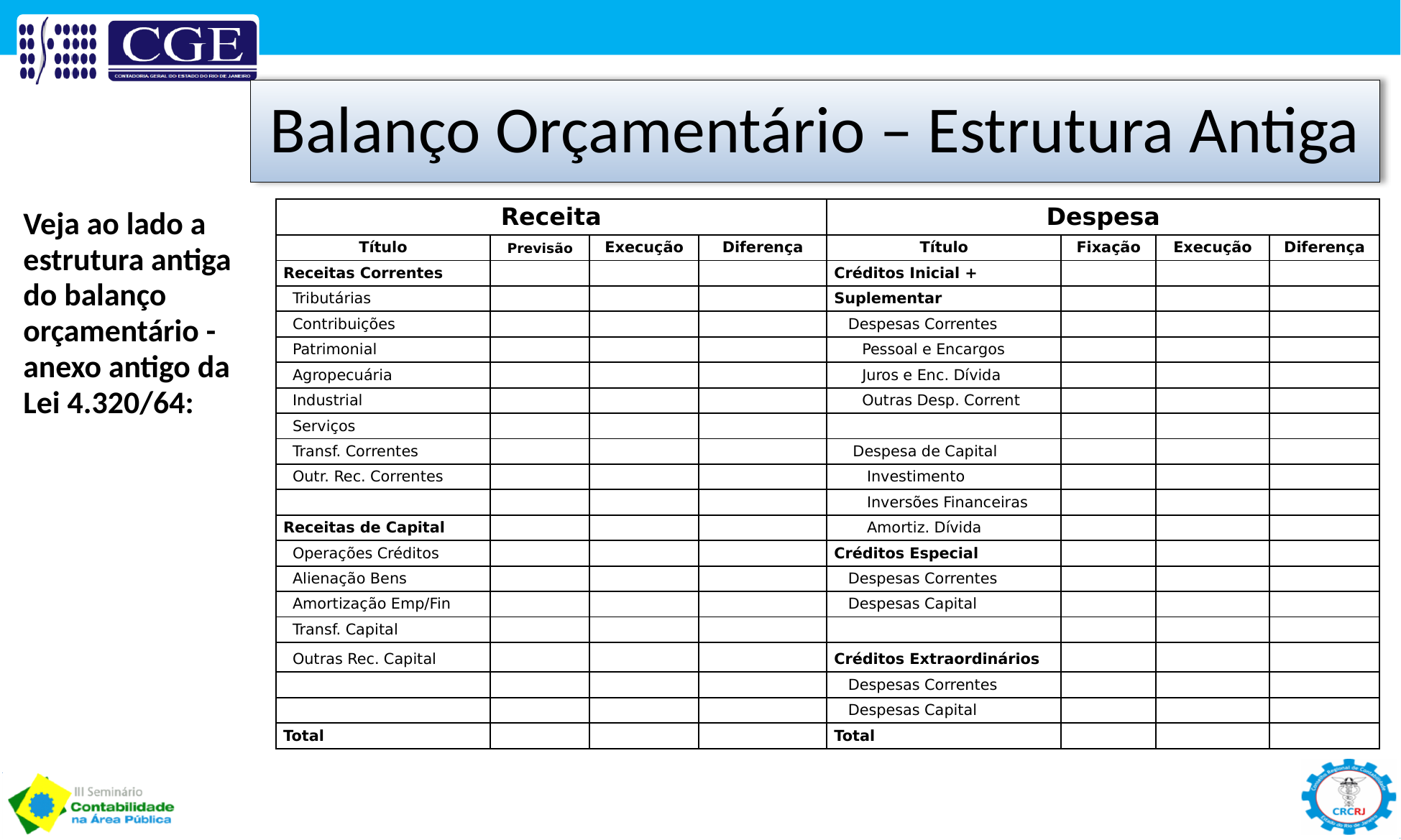

Balanço Orçamentário – Estrutura Antiga
Veja ao lado a estrutura antiga do balanço orçamentário - anexo antigo da Lei 4.320/64:
| Receita |  |  |  | Despesa |  |  |  |
| --- | --- | --- | --- | --- | --- | --- | --- |
| Título | Previsão | Execução | Diferença | Título | Fixação | Execução | Diferença |
| Receitas Correntes |  |  |  | Créditos Inicial + |  |  |  |
| Tributárias |  |  |  | Suplementar |  |  |  |
| Contribuições |  |  |  | Despesas Correntes |  |  |  |
| Patrimonial |  |  |  | Pessoal e Encargos |  |  |  |
| Agropecuária |  |  |  | Juros e Enc. Dívida |  |  |  |
| Industrial |  |  |  | Outras Desp. Corrent |  |  |  |
| Serviços |  |  |  |  |  |  |  |
| Transf. Correntes |  |  |  | Despesa de Capital |  |  |  |
| Outr. Rec. Correntes |  |  |  | Investimento |  |  |  |
|  |  |  |  | Inversões Financeiras |  |  |  |
| Receitas de Capital |  |  |  | Amortiz. Dívida |  |  |  |
| Operações Créditos |  |  |  | Créditos Especial |  |  |  |
| Alienação Bens |  |  |  | Despesas Correntes |  |  |  |
| Amortização Emp/Fin |  |  |  | Despesas Capital |  |  |  |
| Transf. Capital |  |  |  |  |  |  |  |
| Outras Rec. Capital |  |  |  | Créditos Extraordinários |  |  |  |
|  |  |  |  | Despesas Correntes |  |  |  |
|  |  |  |  | Despesas Capital |  |  |  |
| Total |  |  |  | Total |  |  |  |